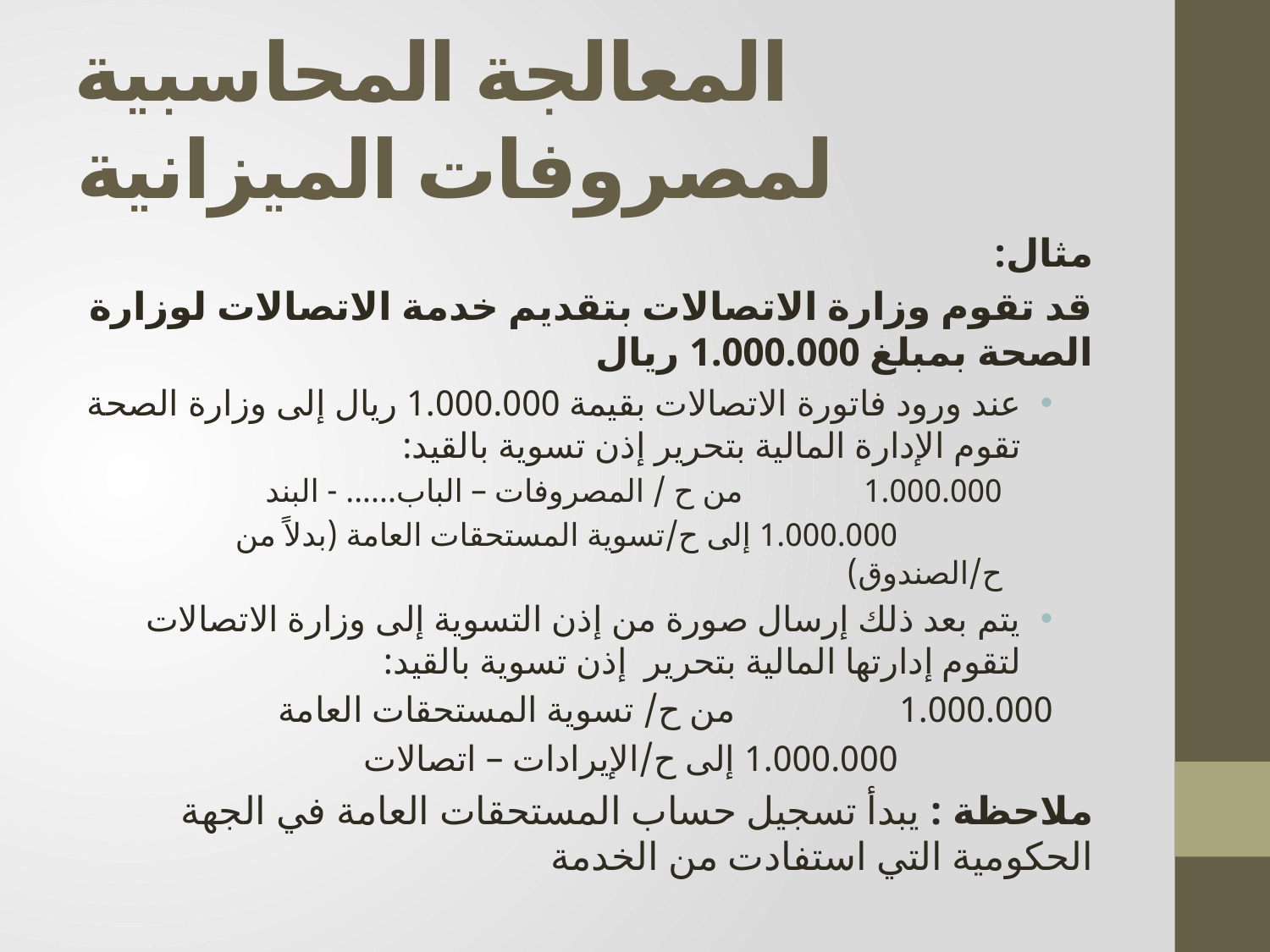

# المعالجة المحاسبية لمصروفات الميزانية
مثال:
قد تقوم وزارة الاتصالات بتقديم خدمة الاتصالات لوزارة الصحة بمبلغ 1.000.000 ريال
عند ورود فاتورة الاتصالات بقيمة 1.000.000 ريال إلى وزارة الصحة تقوم الإدارة المالية بتحرير إذن تسوية بالقيد:
1.000.000               من ح / المصروفات – الباب...... - البند
             1.000.000 إلى ح/تسوية المستحقات العامة (بدلاً من ح/الصندوق)
يتم بعد ذلك إرسال صورة من إذن التسوية إلى وزارة الاتصالات لتقوم إدارتها المالية بتحرير  إذن تسوية بالقيد:
1.000.000                  من ح/ تسوية المستحقات العامة
                 1.000.000 إلى ح/الإيرادات – اتصالات
ملاحظة : يبدأ تسجيل حساب المستحقات العامة في الجهة الحكومية التي استفادت من الخدمة